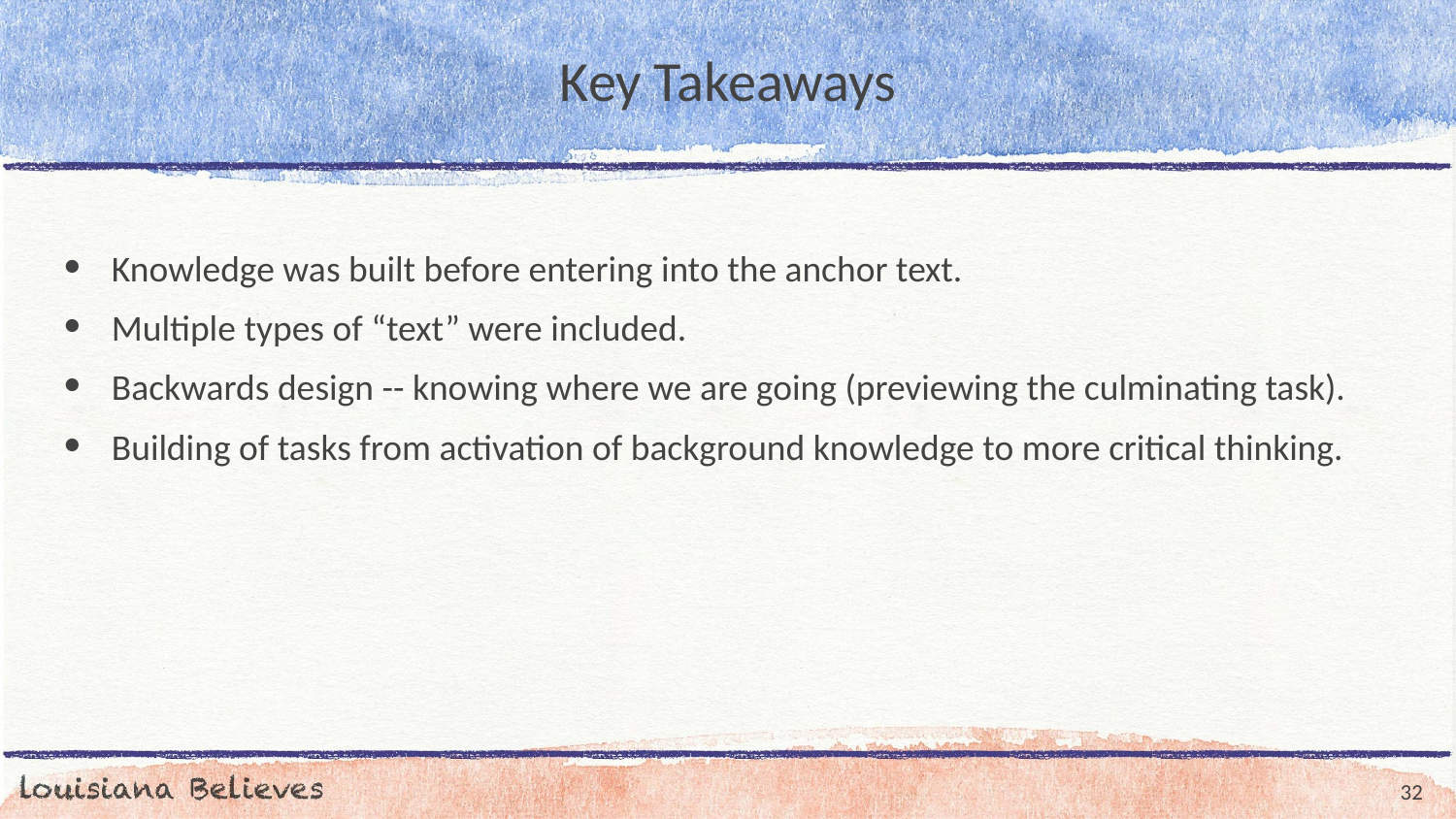

# Key Takeaways
Knowledge was built before entering into the anchor text.
Multiple types of “text” were included.
Backwards design -- knowing where we are going (previewing the culminating task).
Building of tasks from activation of background knowledge to more critical thinking.